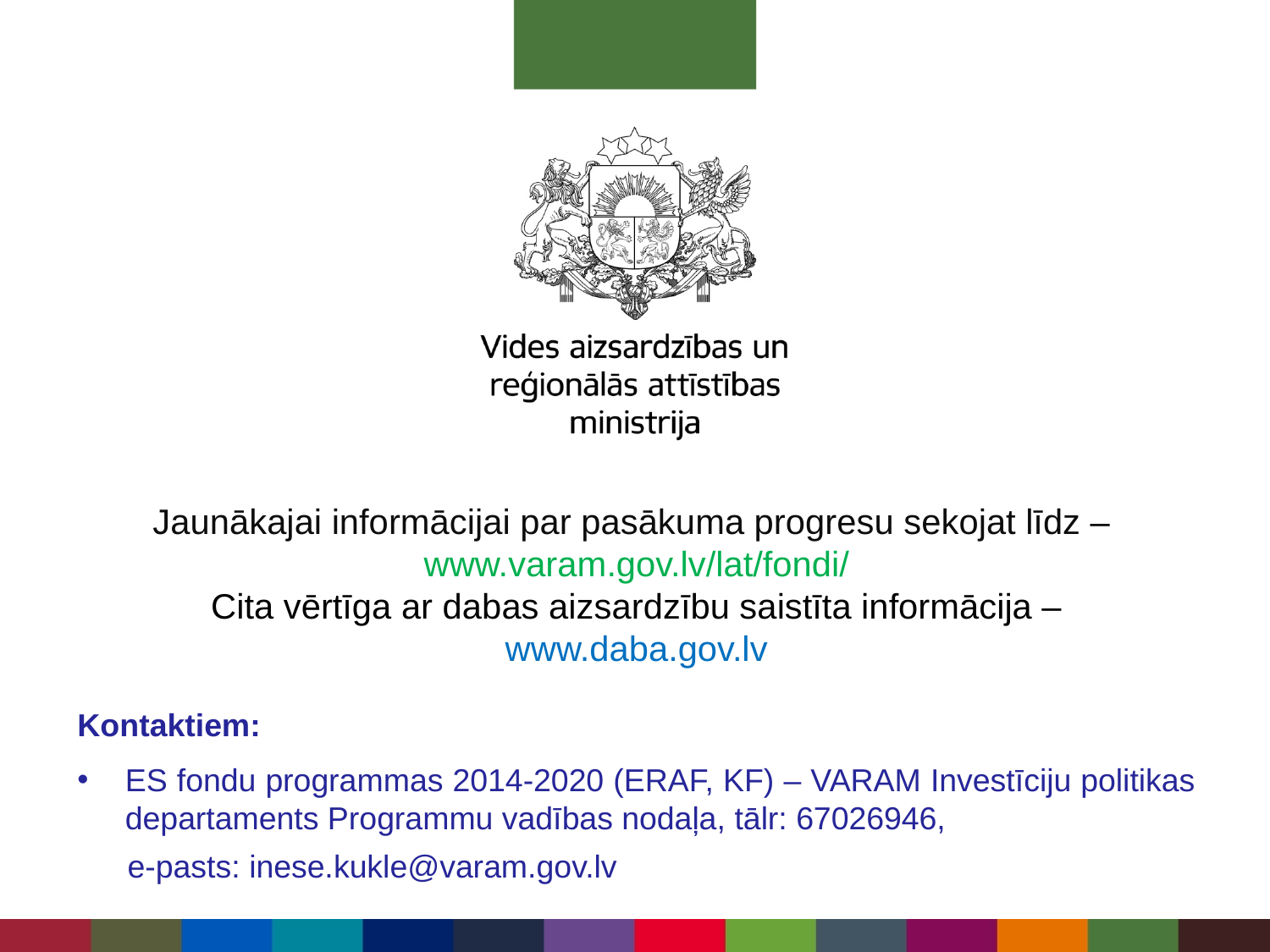

Jaunākajai informācijai par pasākuma progresu sekojat līdz –
www.varam.gov.lv/lat/fondi/
Cita vērtīga ar dabas aizsardzību saistīta informācija –
www.daba.gov.lv

Kontaktiem:

ES fondu programmas 2014-2020 (ERAF, KF) – VARAM Investīciju politikas departaments Programmu vadības nodaļa, tālr: 67026946,
e-pasts: inese.kukle@varam.gov.lv